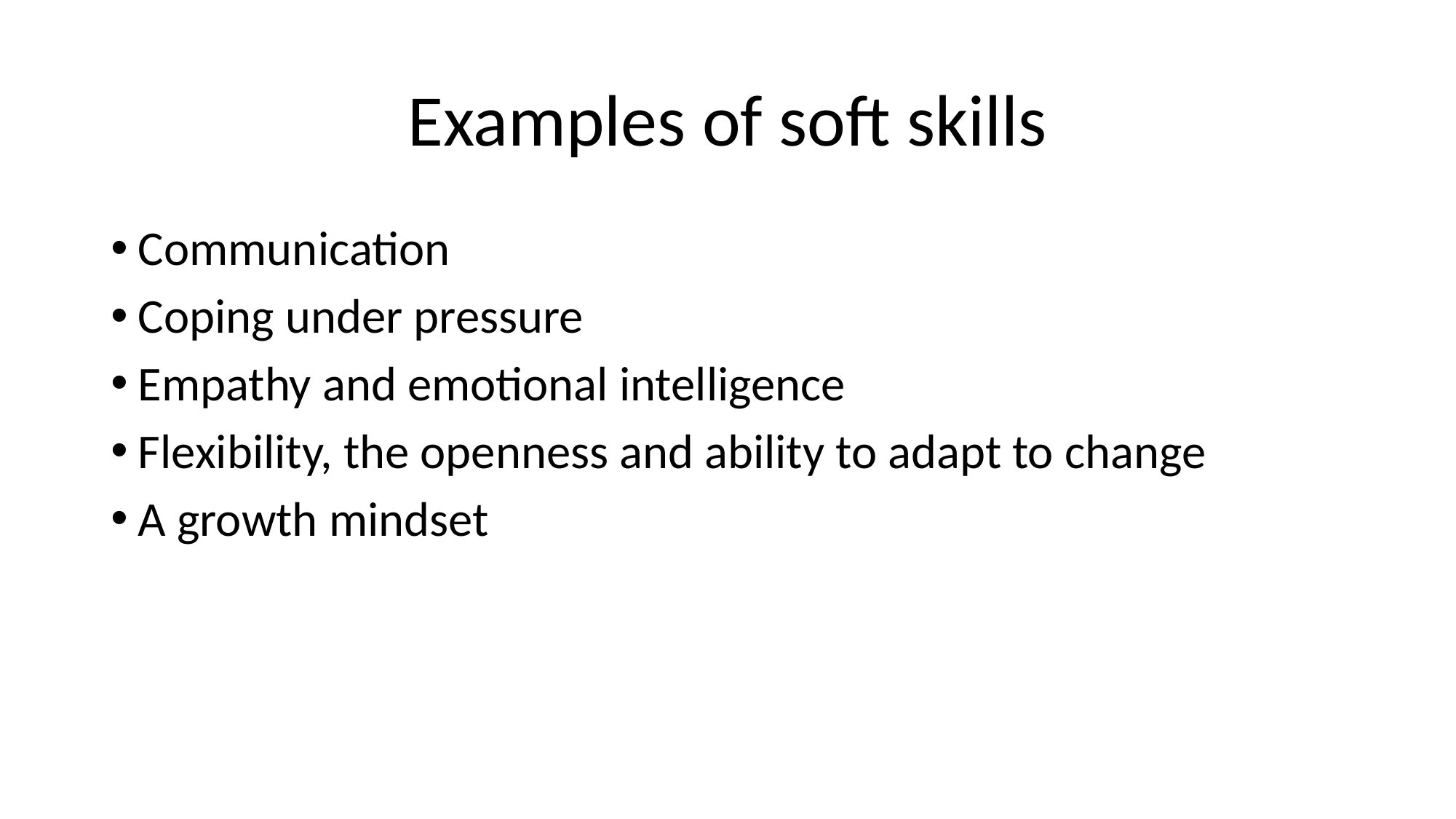

# Examples of soft skills
Communication
Coping under pressure
Empathy and emotional intelligence
Flexibility, the openness and ability to adapt to change
A growth mindset